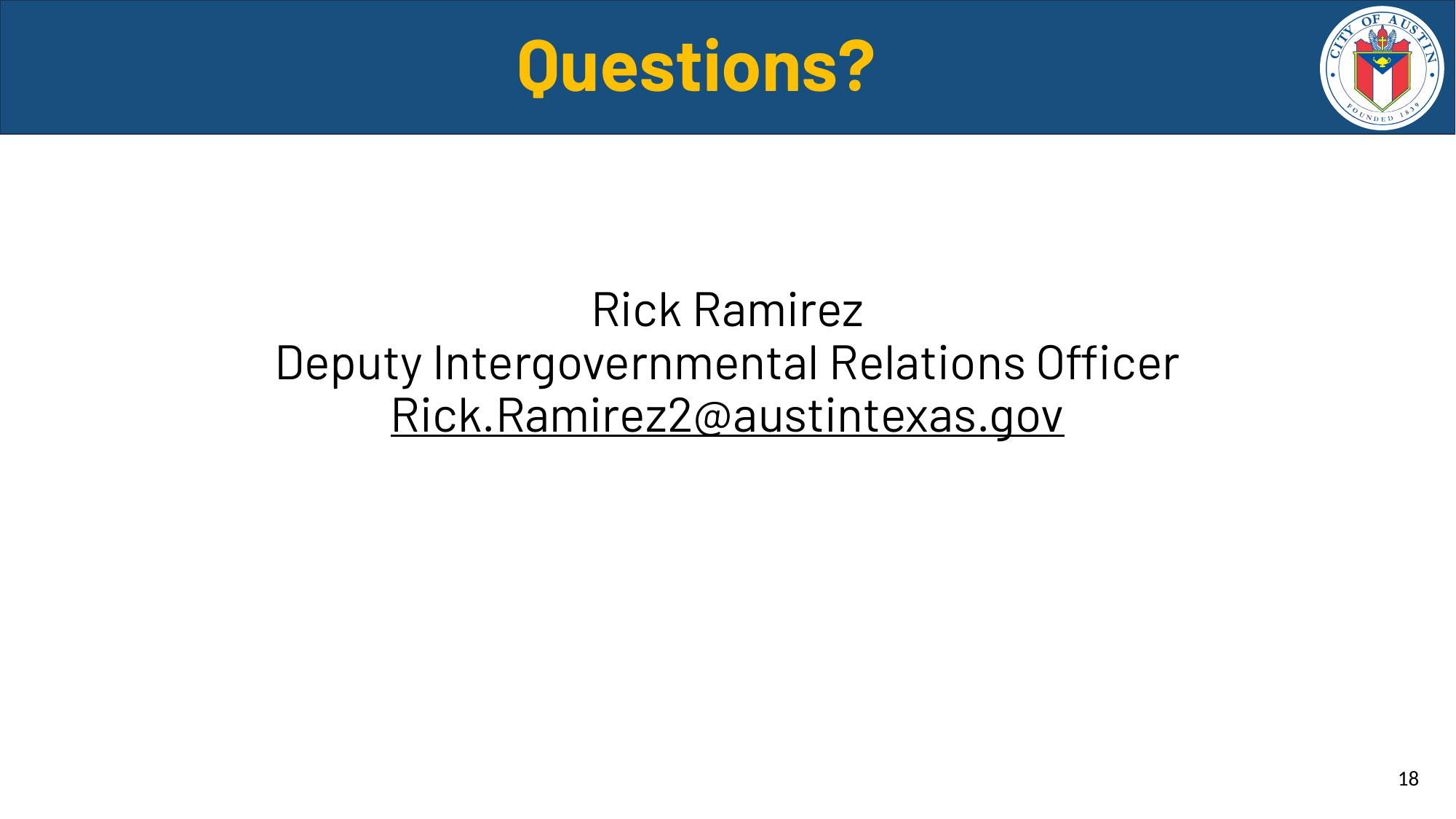

# Questions?
Rick Ramirez
Deputy Intergovernmental Relations Officer
Rick.Ramirez2@austintexas.gov

18